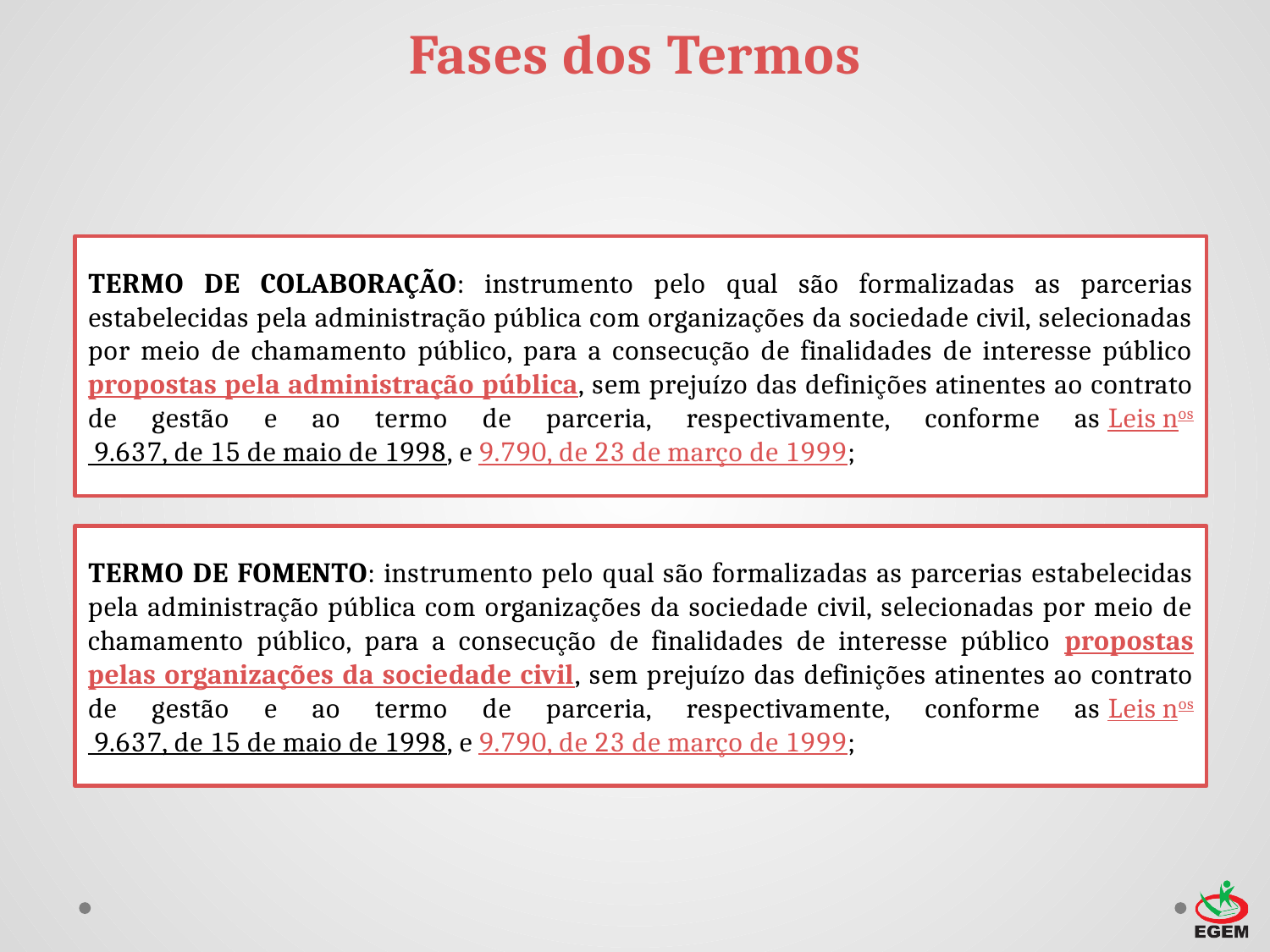

# Fases dos Termos
TERMO DE COLABORAÇÃO: instrumento pelo qual são formalizadas as parcerias estabelecidas pela administração pública com organizações da sociedade civil, selecionadas por meio de chamamento público, para a consecução de finalidades de interesse público propostas pela administração pública, sem prejuízo das definições atinentes ao contrato de gestão e ao termo de parceria, respectivamente, conforme as Leis nos 9.637, de 15 de maio de 1998, e 9.790, de 23 de março de 1999;
TERMO DE FOMENTO: instrumento pelo qual são formalizadas as parcerias estabelecidas pela administração pública com organizações da sociedade civil, selecionadas por meio de chamamento público, para a consecução de finalidades de interesse público propostas pelas organizações da sociedade civil, sem prejuízo das definições atinentes ao contrato de gestão e ao termo de parceria, respectivamente, conforme as Leis nos 9.637, de 15 de maio de 1998, e 9.790, de 23 de março de 1999;